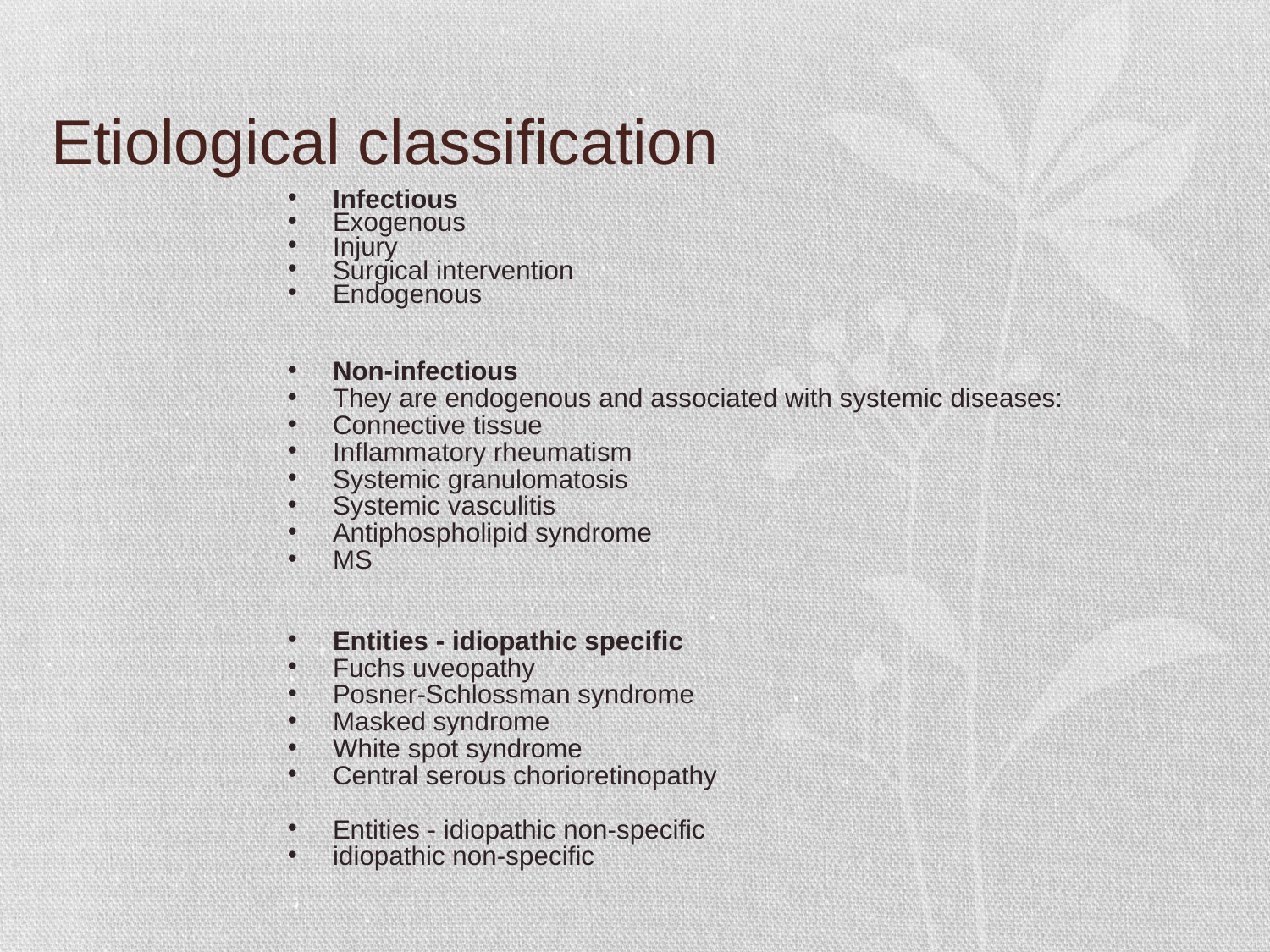

# Etiological classification
Infectious
Exogenous
Injury
Surgical intervention
Endogenous

Non-infectious
They are endogenous and associated with systemic diseases:
Connective tissue
Inflammatory rheumatism
Systemic granulomatosis
Systemic vasculitis
Antiphospholipid syndrome
MS

Entities - idiopathic specific
Fuchs uveopathy
Posner-Schlossman syndrome
Masked syndrome
White spot syndrome
Central serous chorioretinopathy

Entities - idiopathic non-specific
idiopathic non-specific